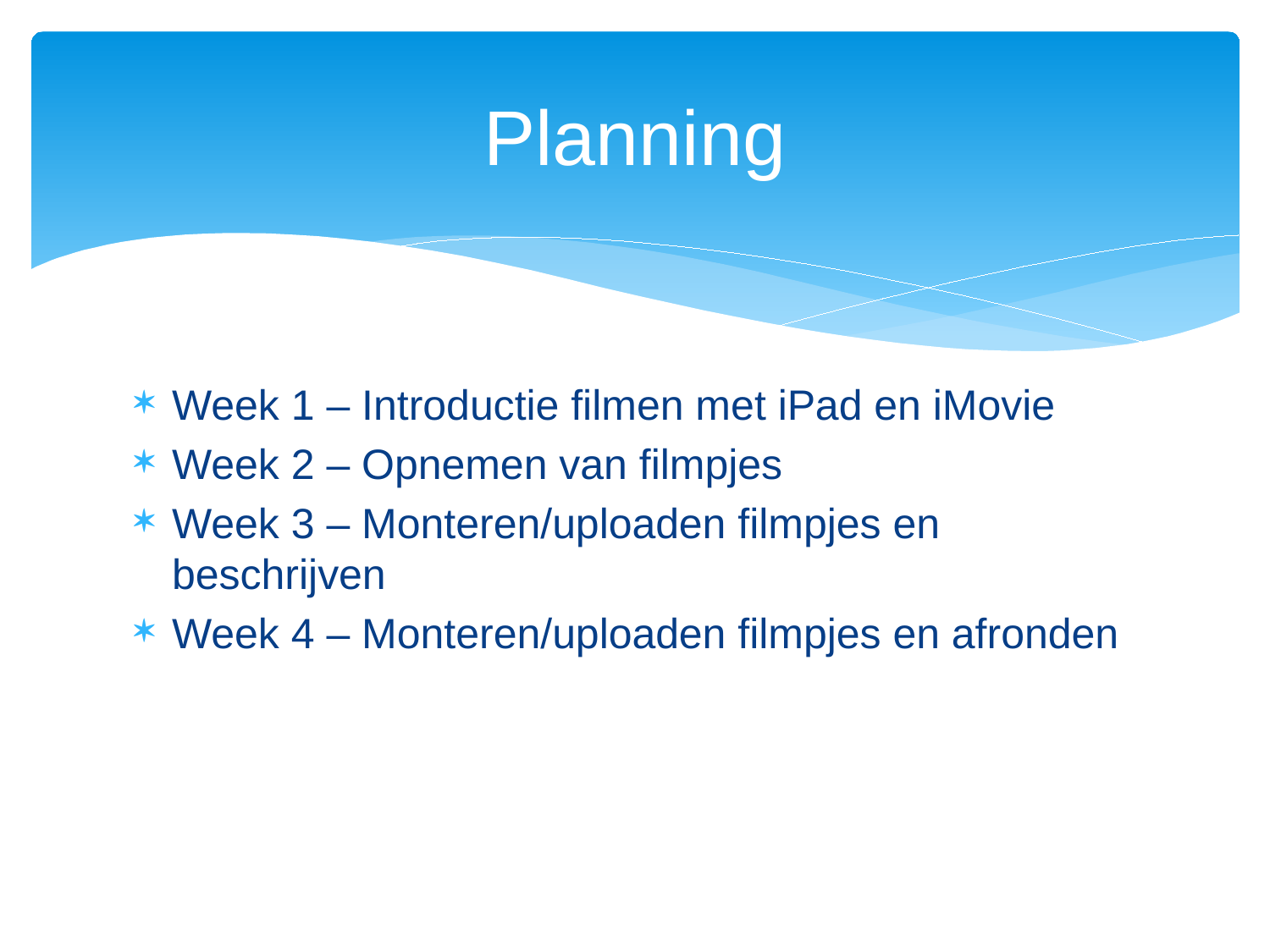

# Planning
Week 1 – Introductie filmen met iPad en iMovie
Week 2 – Opnemen van filmpjes
Week 3 – Monteren/uploaden filmpjes en beschrijven
Week 4 – Monteren/uploaden filmpjes en afronden